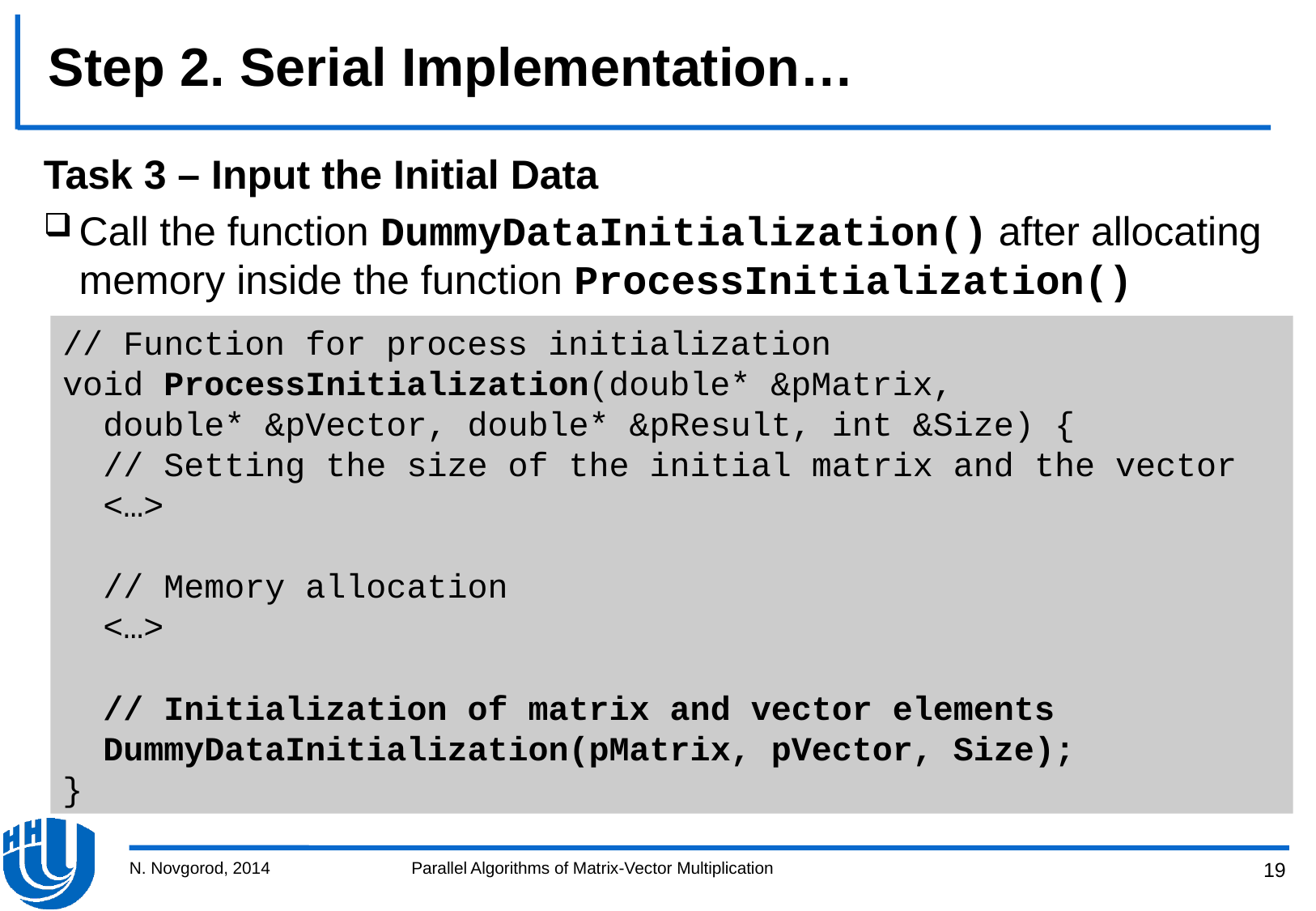

# Step 2. Serial Implementation…
Task 3 – Input the Initial Data
Call the function DummyDataInitialization() after allocating memory inside the function ProcessInitialization()
// Function for process initialization
void ProcessInitialization(double* &pMatrix,
  double* &pVector, double* &pResult, int &Size) {
  // Setting the size of the initial matrix and the vector
  <…>

  // Memory allocation
  <…>

  // Initialization of matrix and vector elements
  DummyDataInitialization(pMatrix, pVector, Size);
}
N. Novgorod, 2014
Parallel Algorithms of Matrix-Vector Multiplication
19